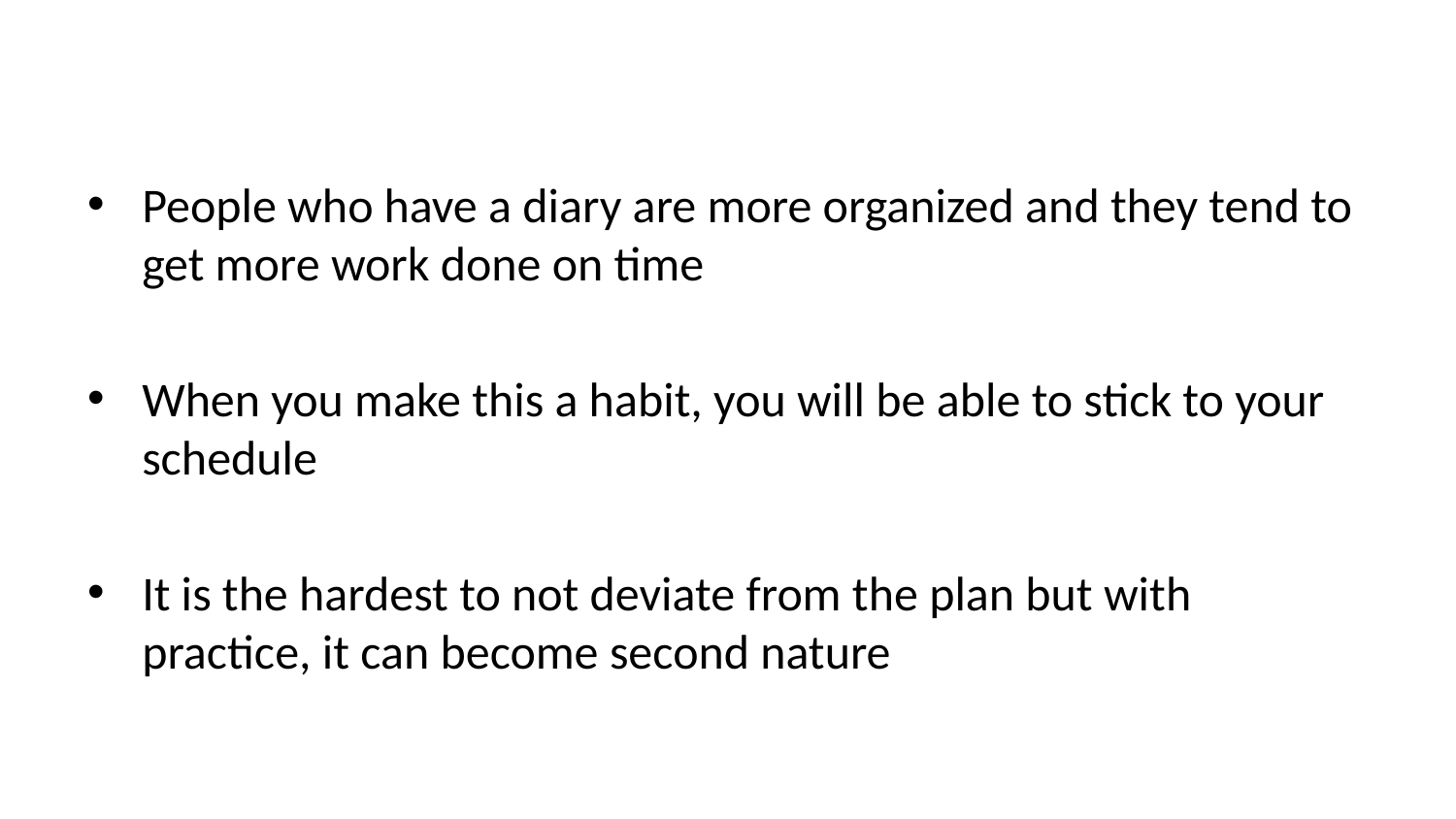

People who have a diary are more organized and they tend to get more work done on time

When you make this a habit, you will be able to stick to your schedule

It is the hardest to not deviate from the plan but with practice, it can become second nature